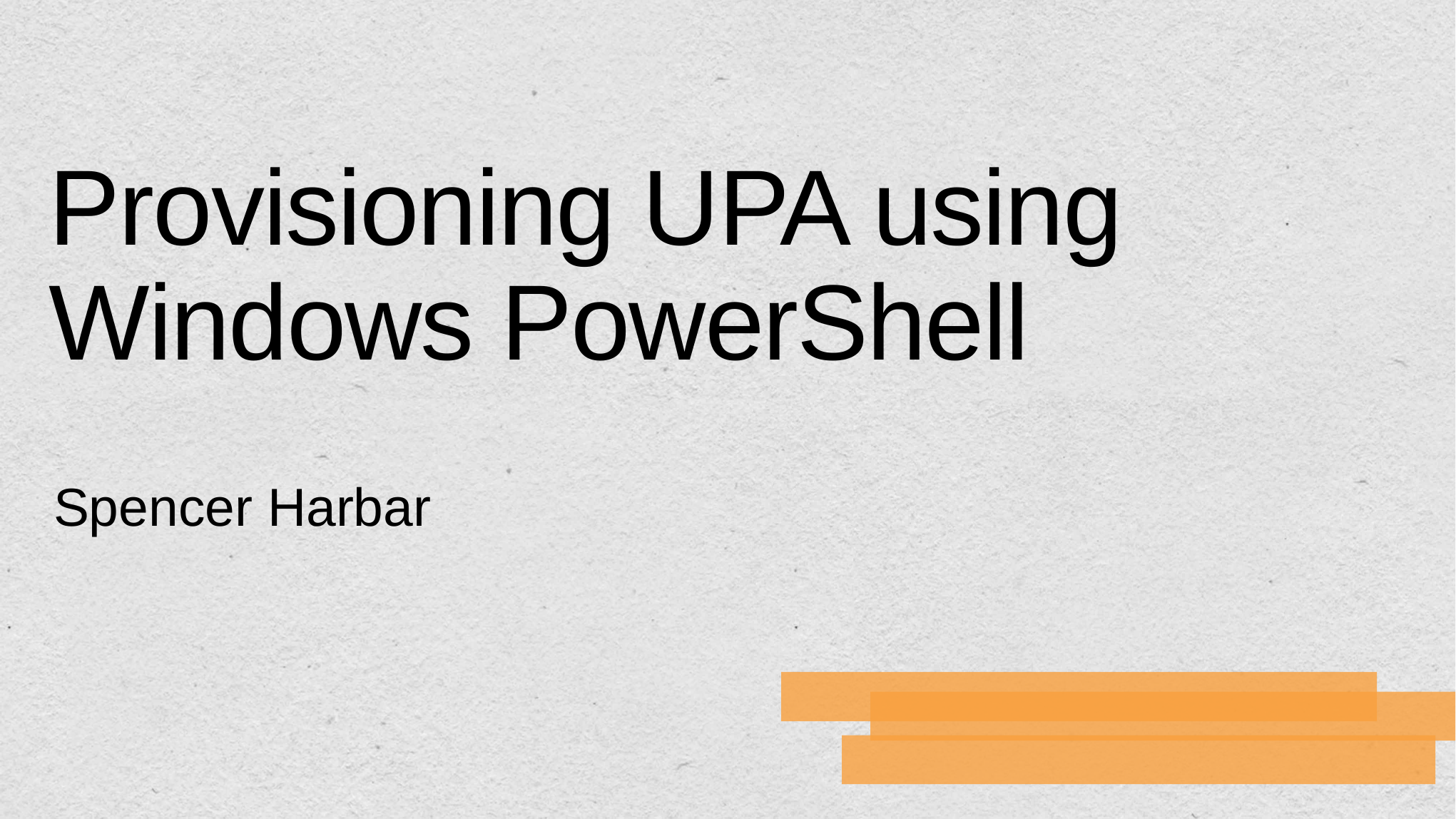

# Provisioning UPA using Windows PowerShell
Spencer Harbar